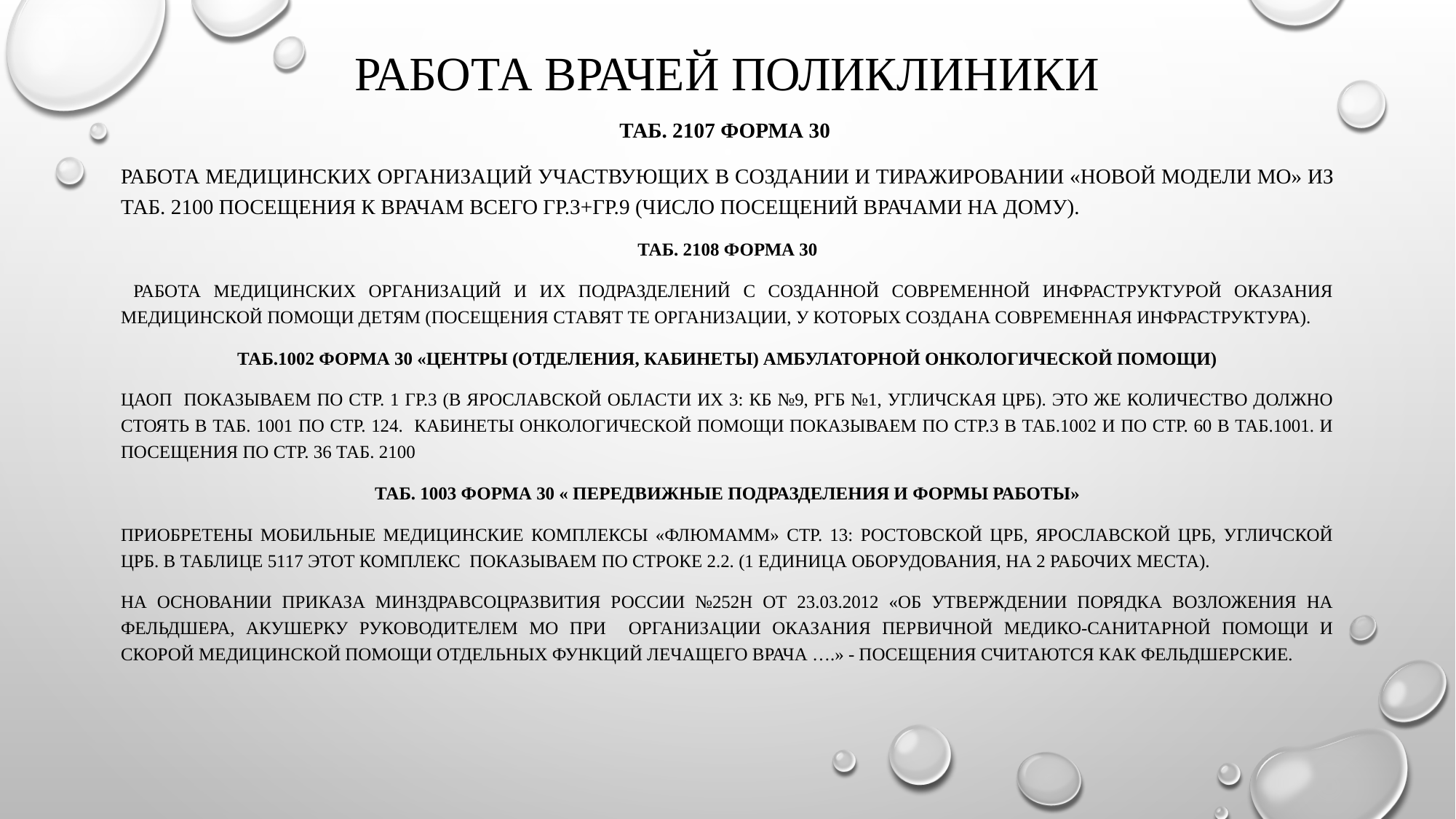

# Работа врачей поликлиники
Таб. 2107 форма 30
Работа медицинских организаций участвующих в создании и тиражировании «Новой модели МО» из таб. 2100 Посещения к врачам всего гр.3+гр.9 (число посещений врачами на дому).
Таб. 2108 форма 30
 Работа медицинских организаций и их подразделений с созданной современной инфраструктурой оказания медицинской помощи детям (посещения ставят те организации, у которых создана современная инфраструктура).
Таб.1002 форма 30 «Центры (отделения, кабинеты) амбулаторной онкологической помощи)
Цаоп  показываем по стр. 1 гр.3 (в ярославской области их 3: КБ №9, РГБ №1, Угличская ЦРБ). Это же количество должно стоять в таб. 1001 по стр. 124.  Кабинеты онкологической помощи показываем по стр.3 в таб.1002 и по стр. 60 в таб.1001. и посещения по стр. 36 таб. 2100
Таб. 1003 форма 30 « Передвижные подразделения и формы работы»
Приобретены Мобильные медицинские комплексы «ФЛЮМАММ» стр. 13: Ростовской ЦРБ, Ярославской ЦРБ, Угличской ЦРБ. В таблице 5117 этот комплекс  показываем по строке 2.2. (1 единица оборудования, на 2 рабочих места).
На основании приказа Минздравсоцразвития России №252н от 23.03.2012 «Об утверждении порядка возложения на фельдшера, акушерку руководителем МО при  организации оказания первичной медико-санитарной помощи и скорой медицинской помощи отдельных функций лечащего врача ….» - посещения считаются как фельдшерские.